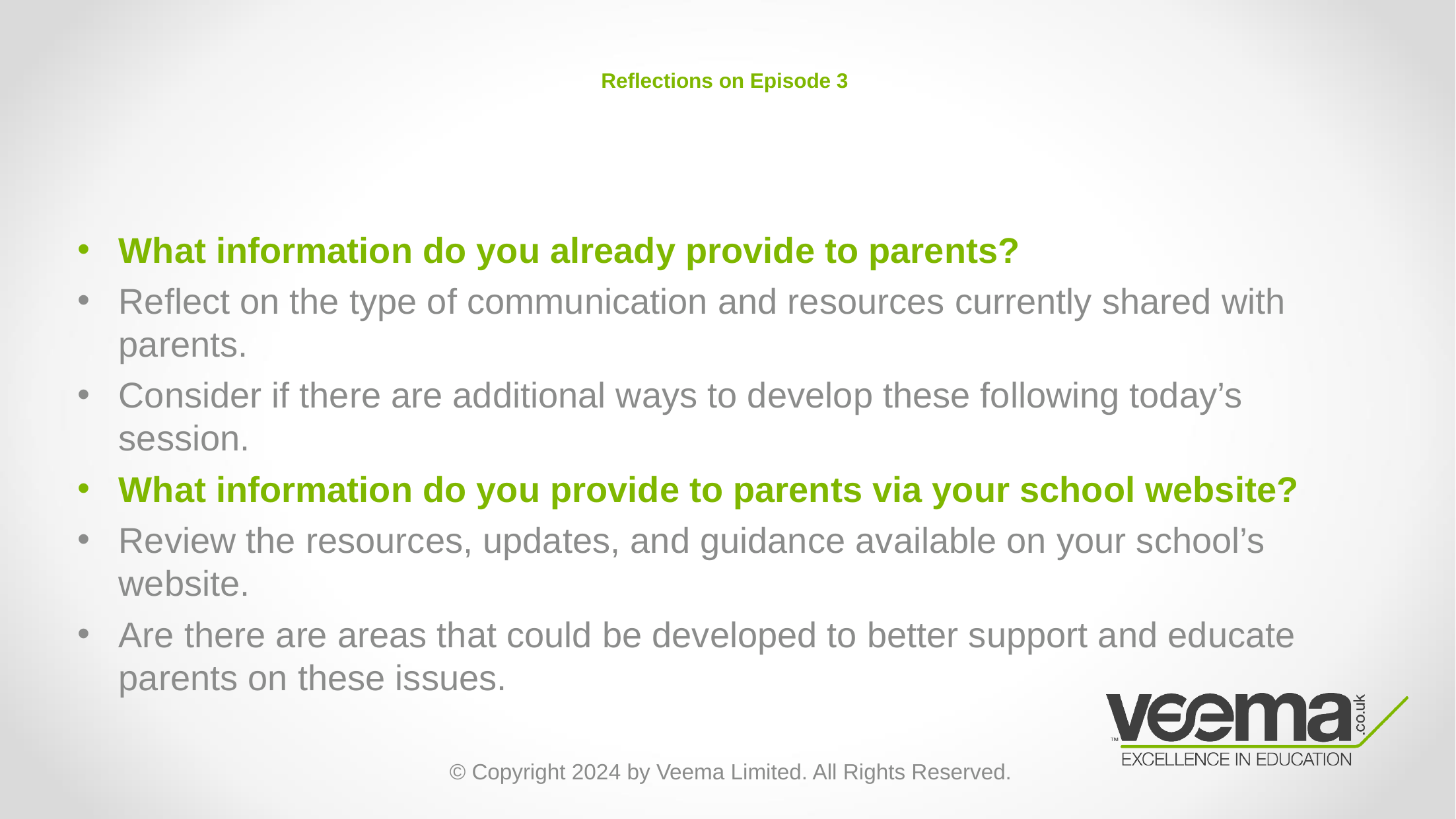

# Reflections on Episode 3
What information do you already provide to parents?
Reflect on the type of communication and resources currently shared with parents.
Consider if there are additional ways to develop these following today’s session.
What information do you provide to parents via your school website?
Review the resources, updates, and guidance available on your school’s website.
Are there are areas that could be developed to better support and educate parents on these issues.